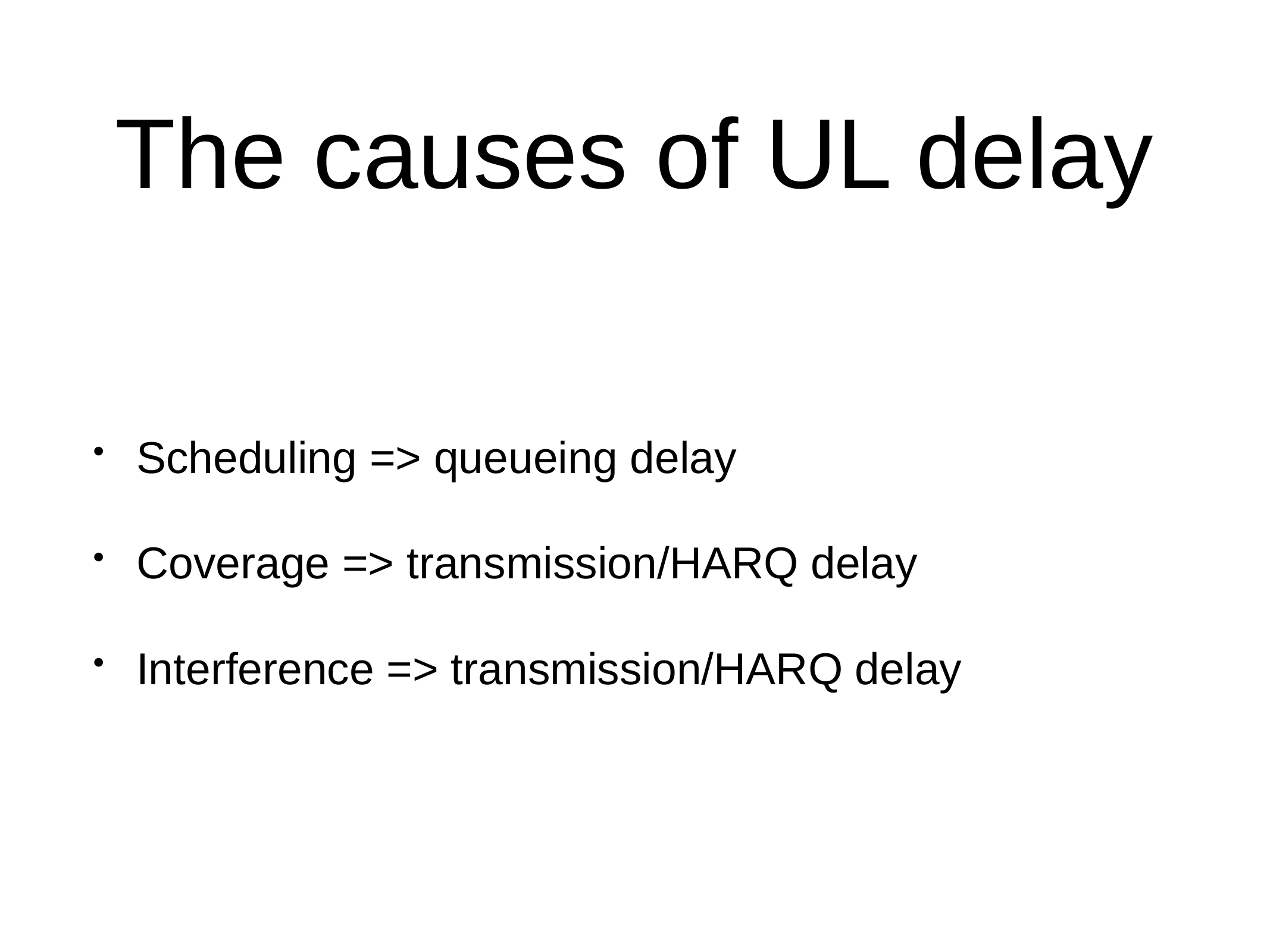

# The causes of UL delay
Scheduling => queueing delay
Coverage => transmission/HARQ delay
Interference => transmission/HARQ delay